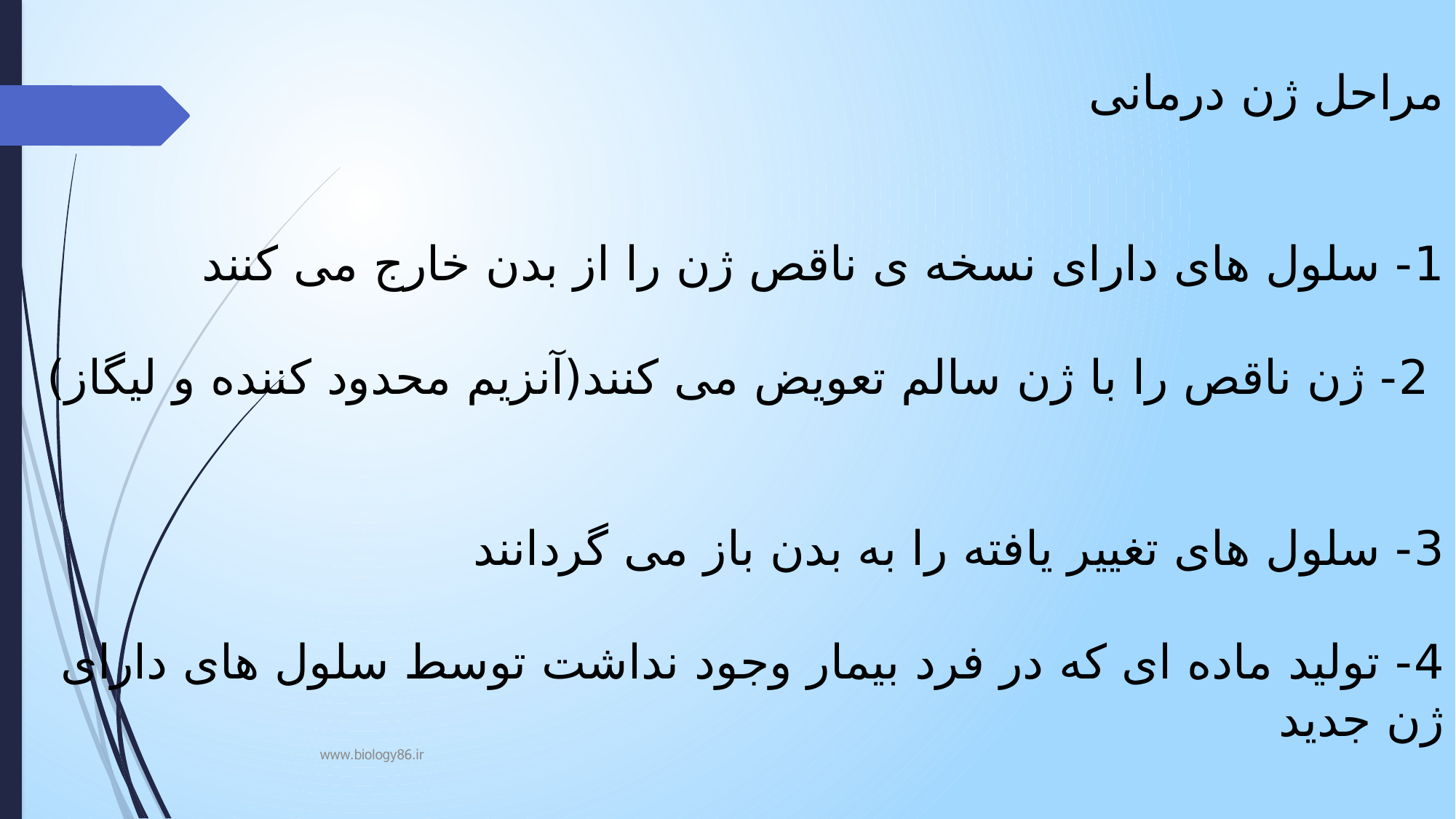

# مراحل ژن درمانی 1- سلول های دارای نسخه ی ناقص ژن را از بدن خارج می کنند 2- ژن ناقص را با ژن سالم تعویض می کنند(آنزیم محدود کننده و لیگاز) 3- سلول های تغییر یافته را به بدن باز می گردانند 4- تولید ماده ای که در فرد بیمار وجود نداشت توسط سلول های دارای ژن جدید
www.biology86.ir